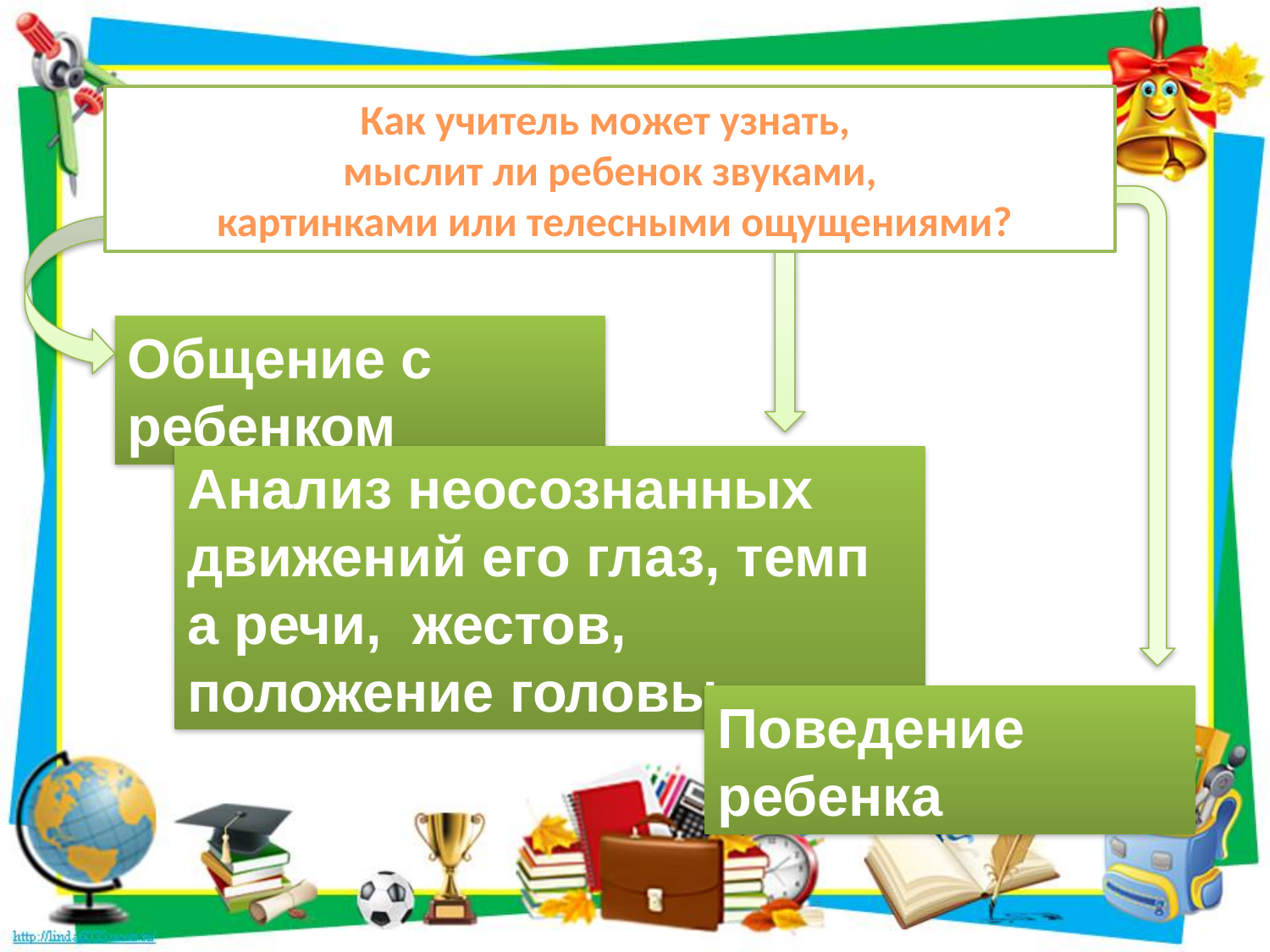

Как учитель может узнать,
мыслит ли ребенок звуками,
 картинками или телесными ощущениями?

Общение с ребенком

Анализ неосознанных движений его глаз, темп а речи,  жестов, положение головы …
Поведение ребенка